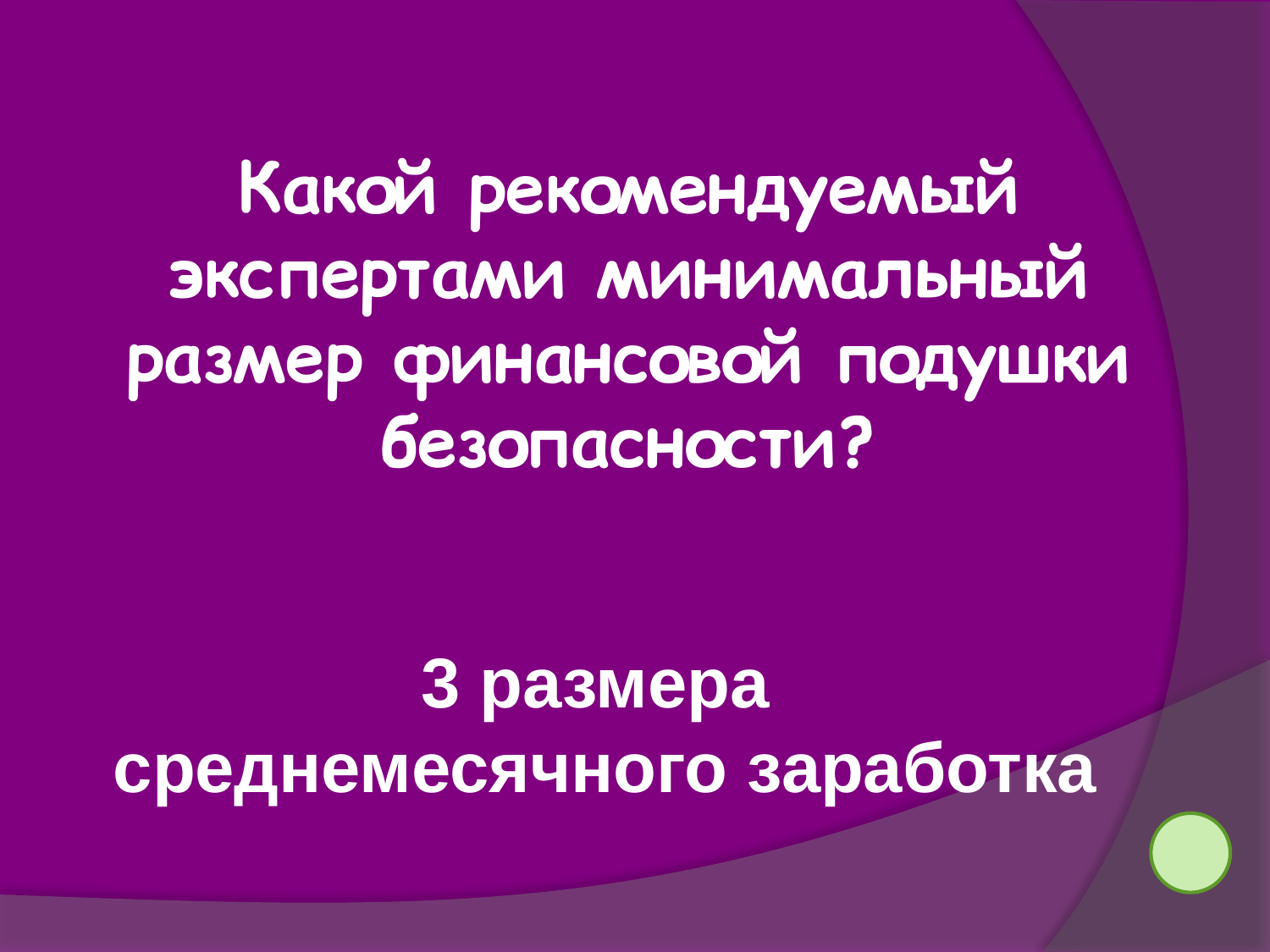

Какой рекомендуемый экспертами минимальный размер финансовой подушки безопасности?
3 размера
среднемесячного заработка